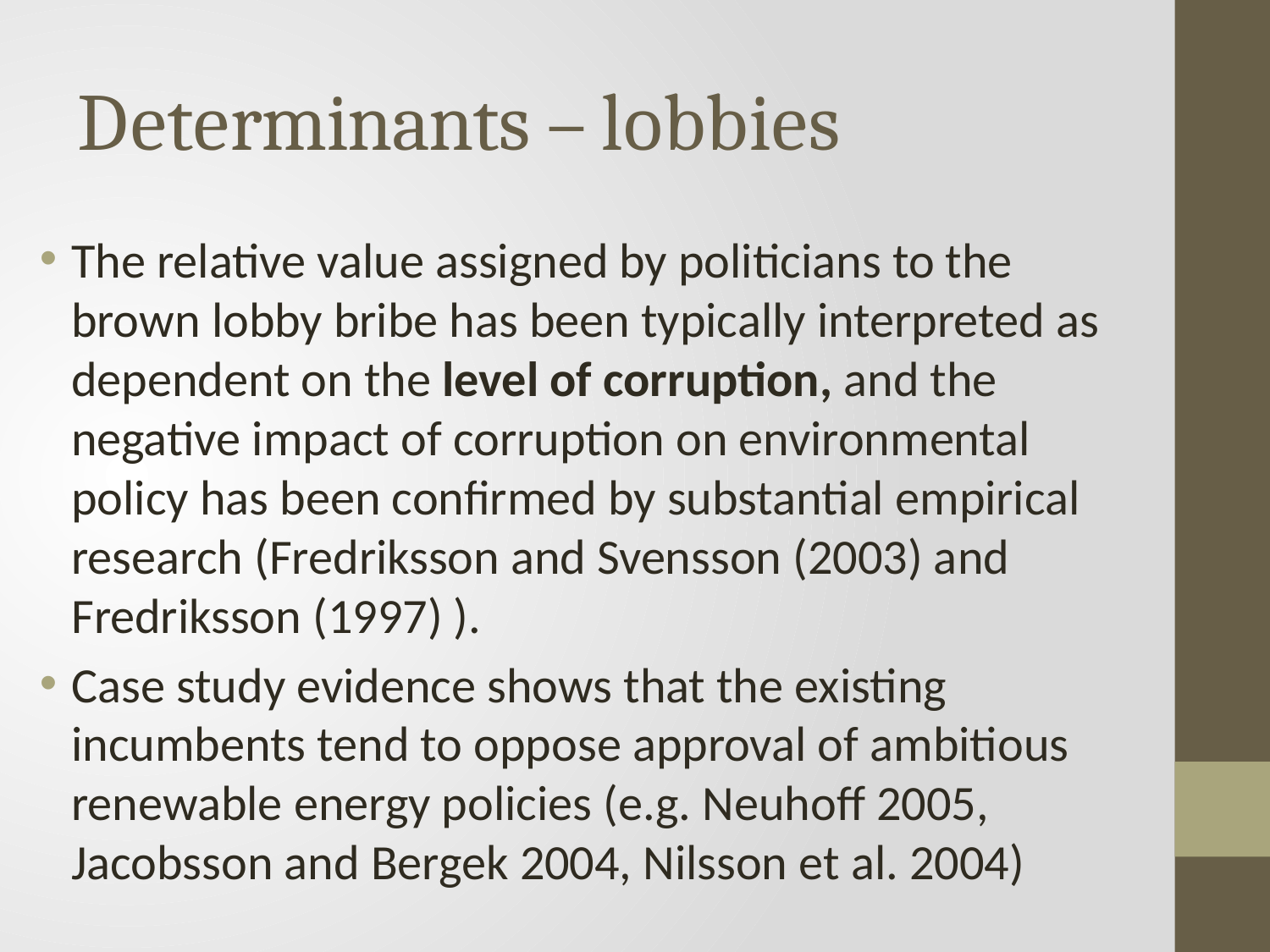

# Determinants – lobbies
The relative value assigned by politicians to the brown lobby bribe has been typically interpreted as dependent on the level of corruption, and the negative impact of corruption on environmental policy has been confirmed by substantial empirical research (Fredriksson and Svensson (2003) and Fredriksson (1997) ).
Case study evidence shows that the existing incumbents tend to oppose approval of ambitious renewable energy policies (e.g. Neuhoff 2005, Jacobsson and Bergek 2004, Nilsson et al. 2004)